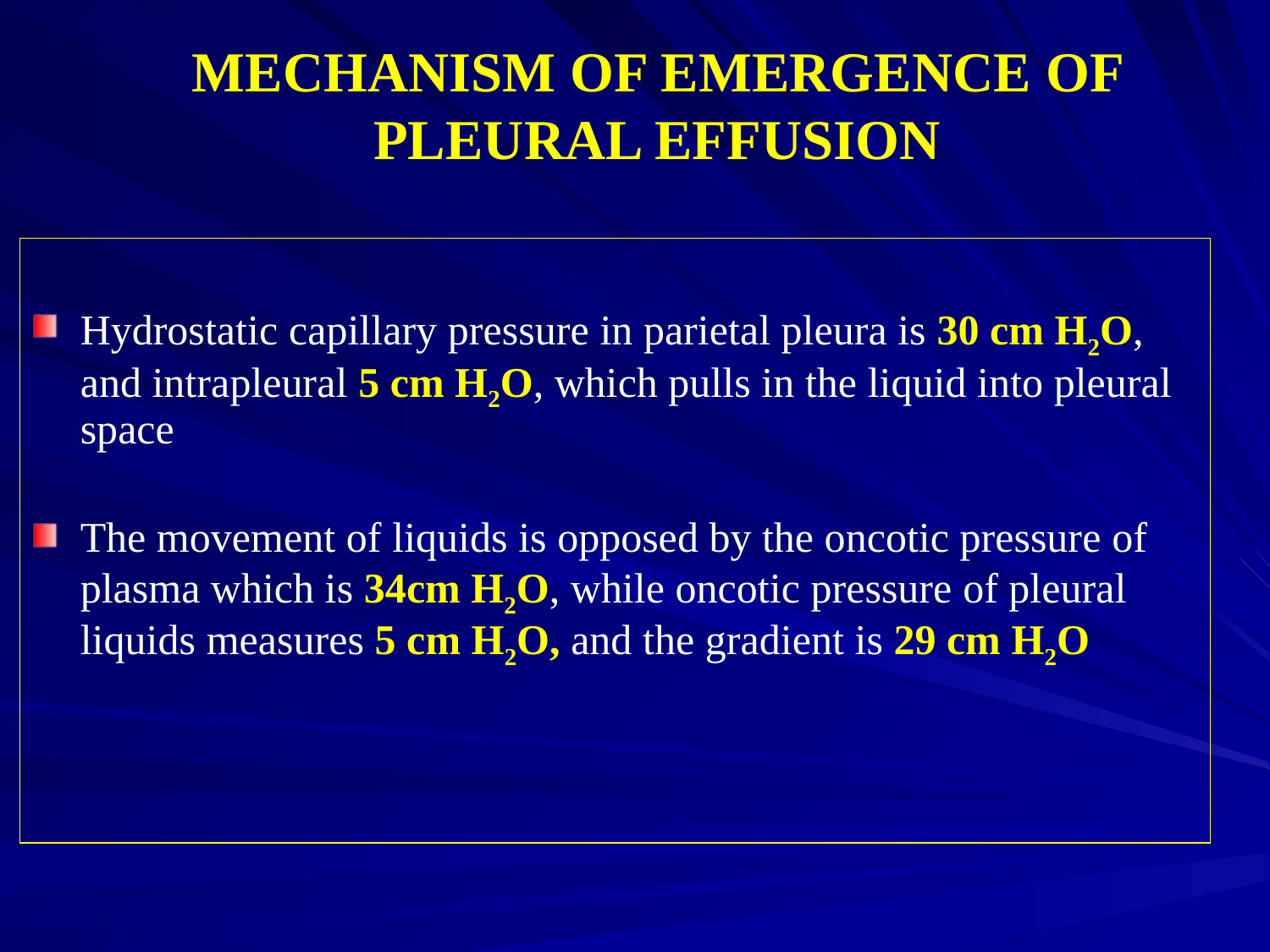

# MECHANISM OF EMERGENCE OF PLEURAL EFFUSION

Hydrostatic capillary pressure in parietal pleura is 30 cm H2O, and intrapleural 5 cm H2O, which pulls in the liquid into pleural space

The movement of liquids is opposed by the oncotic pressure of plasma which is 34cm H2O, while oncotic pressure of pleural liquids measures 5 cm H2O, and the gradient is 29 cm H2O